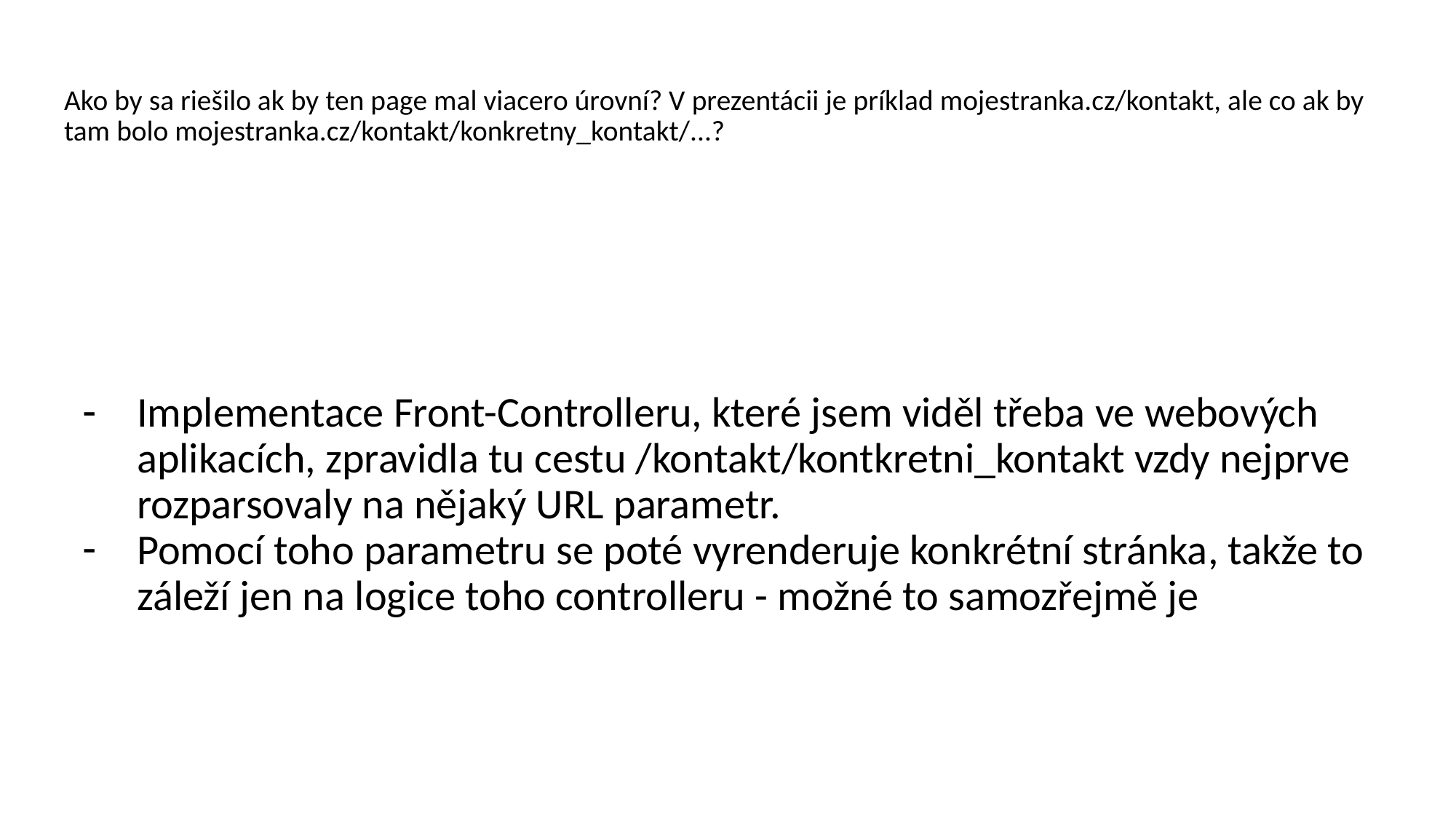

# Ako by sa riešilo ak by ten page mal viacero úrovní? V prezentácii je príklad mojestranka.cz/kontakt, ale co ak by tam bolo mojestranka.cz/kontakt/konkretny_kontakt/...?
Implementace Front-Controlleru, které jsem viděl třeba ve webových aplikacích, zpravidla tu cestu /kontakt/kontkretni_kontakt vzdy nejprve rozparsovaly na nějaký URL parametr.
Pomocí toho parametru se poté vyrenderuje konkrétní stránka, takže to záleží jen na logice toho controlleru - možné to samozřejmě je